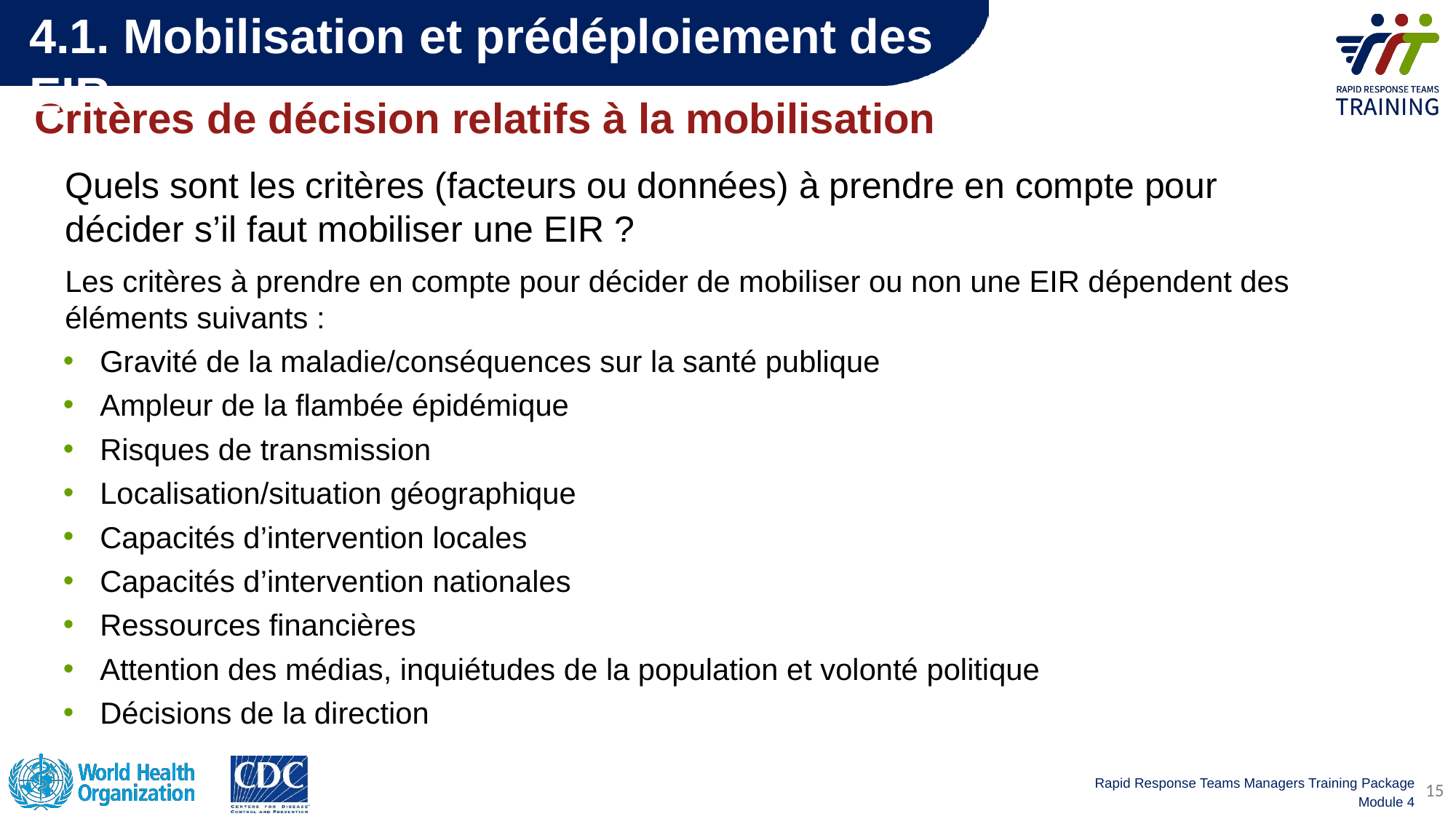

4.1. Mobilisation et prédéploiement des EIR
# Critères de décision relatifs à la mobilisation
Quels sont les critères (facteurs ou données) à prendre en compte pour décider s’il faut mobiliser une EIR ?
Les critères à prendre en compte pour décider de mobiliser ou non une EIR dépendent des éléments suivants :
Gravité de la maladie/conséquences sur la santé publique
Ampleur de la flambée épidémique
Risques de transmission
Localisation/situation géographique
Capacités d’intervention locales
Capacités d’intervention nationales
Ressources financières
Attention des médias, inquiétudes de la population et volonté politique
Décisions de la direction
15